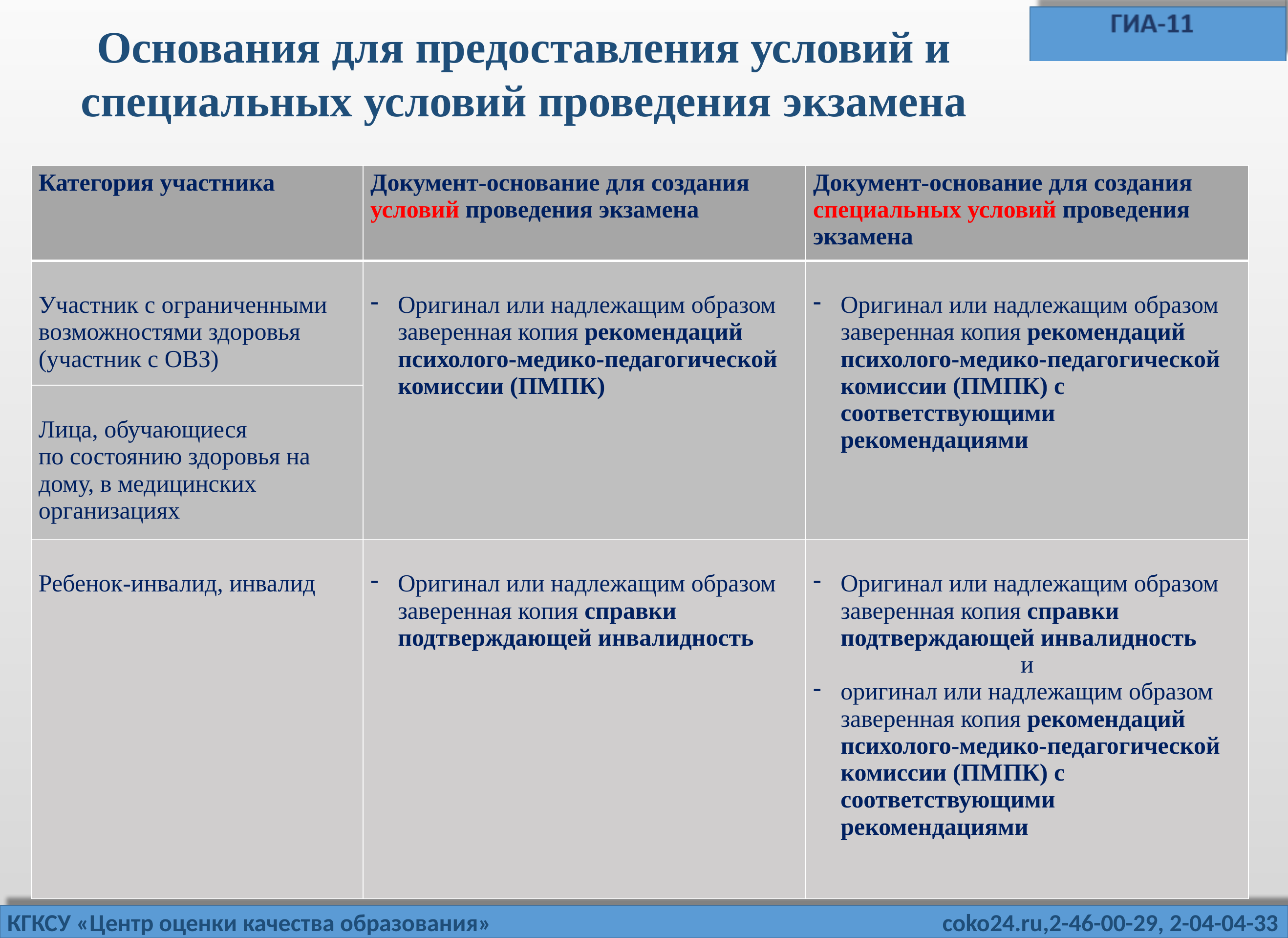

Основания для предоставления условий и специальных условий проведения экзамена
| Категория участника | Документ-основание для создания условий проведения экзамена | Документ-основание для создания специальных условий проведения экзамена |
| --- | --- | --- |
| Участник с ограниченными возможностями здоровья (участник с ОВЗ) | Оригинал или надлежащим образом заверенная копия рекомендаций психолого-медико-педагогической комиссии (ПМПК) | Оригинал или надлежащим образом заверенная копия рекомендаций психолого-медико-педагогической комиссии (ПМПК) с соответствующими рекомендациями |
| Лица, обучающиеся по состоянию здоровья на дому, в медицинских организациях |  |  |
| Ребенок-инвалид, инвалид | Оригинал или надлежащим образом заверенная копия справки подтверждающей инвалидность | Оригинал или надлежащим образом заверенная копия справки подтверждающей инвалидность и оригинал или надлежащим образом заверенная копия рекомендаций психолого-медико-педагогической комиссии (ПМПК) с соответствующими рекомендациями |